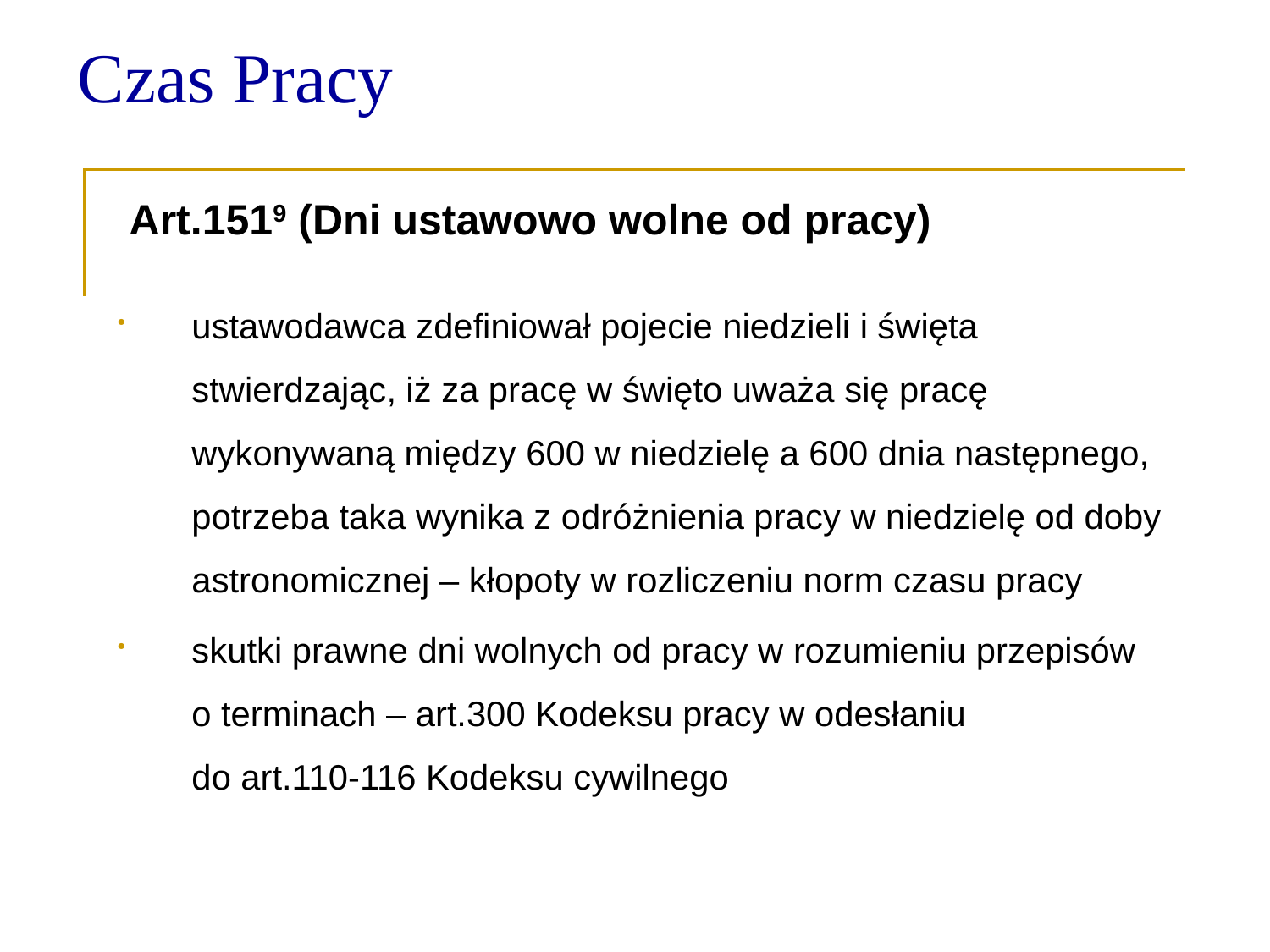

Czas Pracy
 Art.1519 (Dni ustawowo wolne od pracy)
ustawodawca zdefiniował pojecie niedzieli i święta stwierdzając, iż za pracę w święto uważa się pracę wykonywaną między 600 w niedzielę a 600 dnia następnego, potrzeba taka wynika z odróżnienia pracy w niedzielę od doby astronomicznej – kłopoty w rozliczeniu norm czasu pracy
skutki prawne dni wolnych od pracy w rozumieniu przepisów
o terminach – art.300 Kodeksu pracy w odesłaniu
do art.110-116 Kodeksu cywilnego